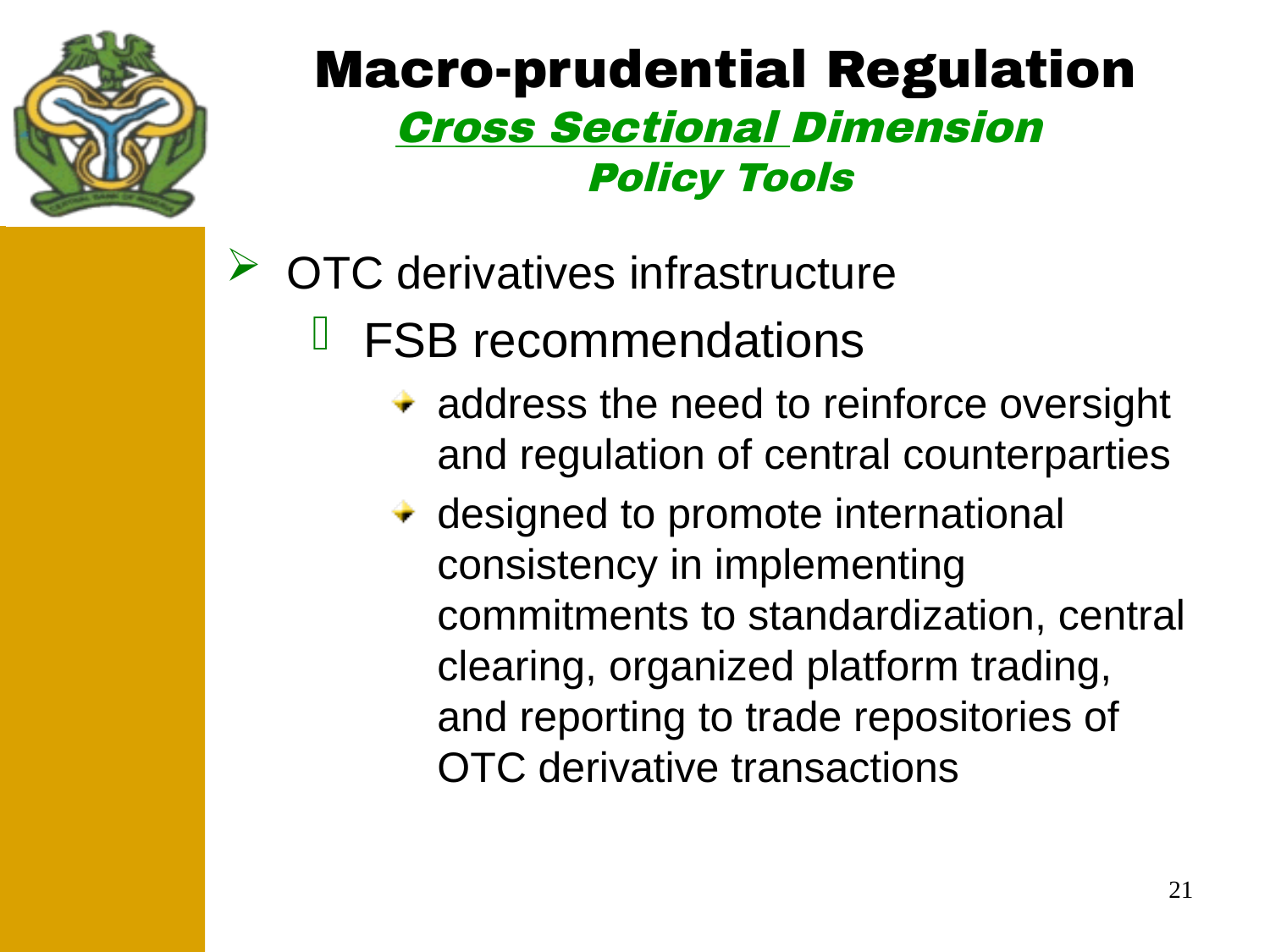

Macro-prudential Regulation
Cross Sectional Dimension
Policy Tools
#
 After
OTC derivatives infrastructure
FSB recommendations
address the need to reinforce oversight and regulation of central counterparties
designed to promote international consistency in implementing commitments to standardization, central clearing, organized platform trading, and reporting to trade repositories of OTC derivative transactions
21